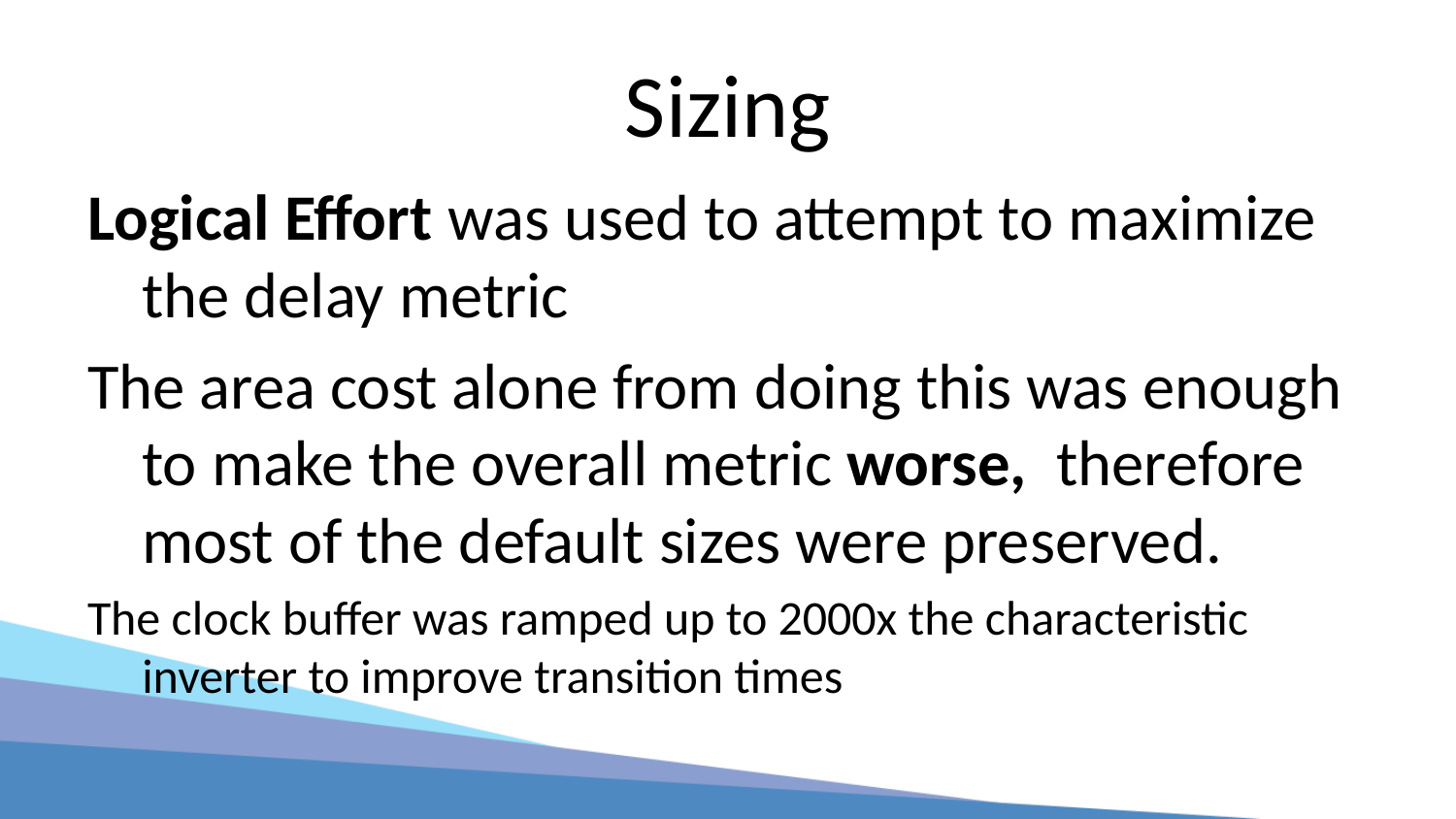

# Sizing
Logical Effort was used to attempt to maximize the delay metric
The area cost alone from doing this was enough to make the overall metric worse,  therefore most of the default sizes were preserved.
The clock buffer was ramped up to 2000x the characteristic inverter to improve transition times